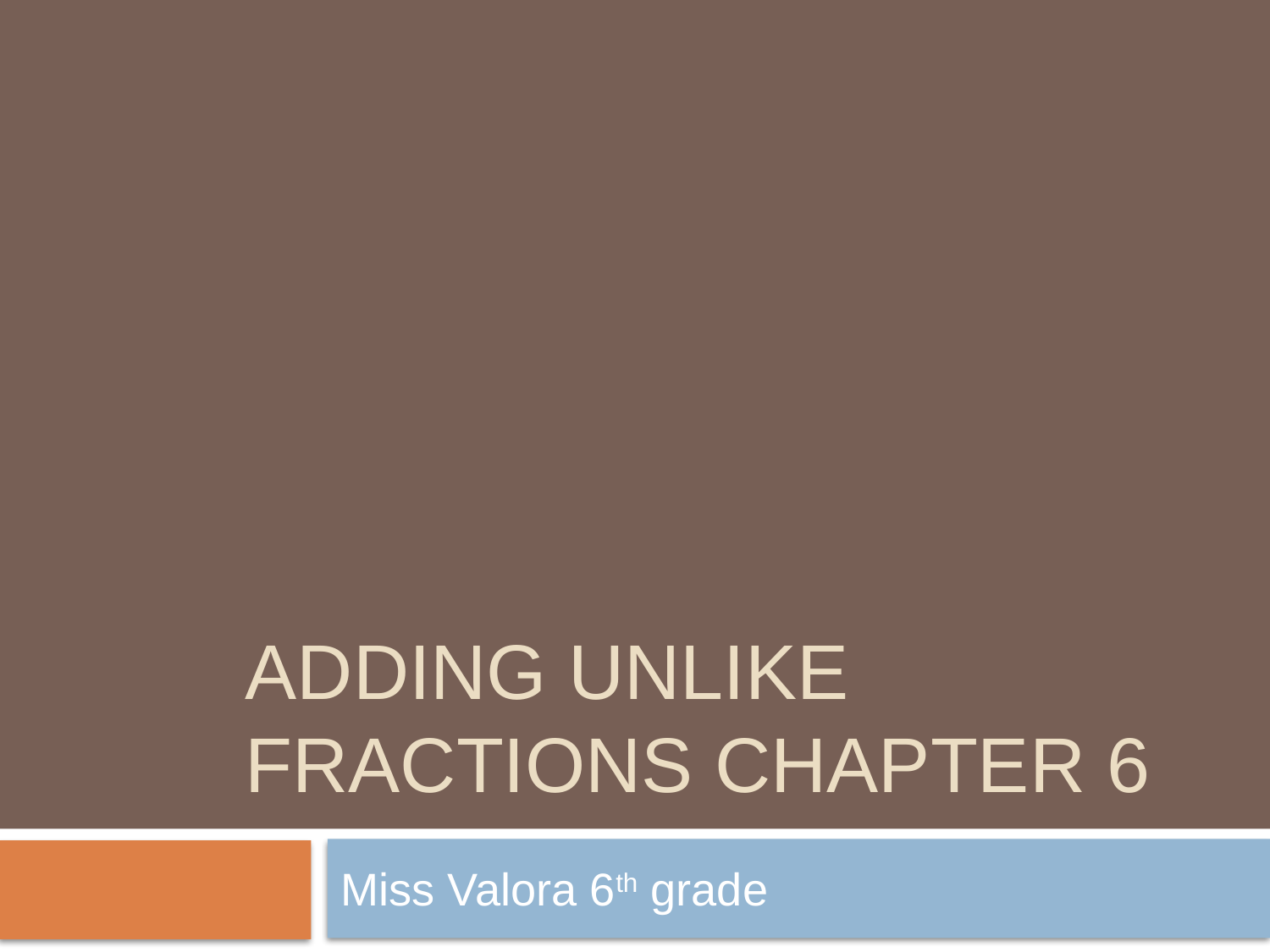

# Adding Unlike Fractions Chapter 6
Miss Valora 6th grade